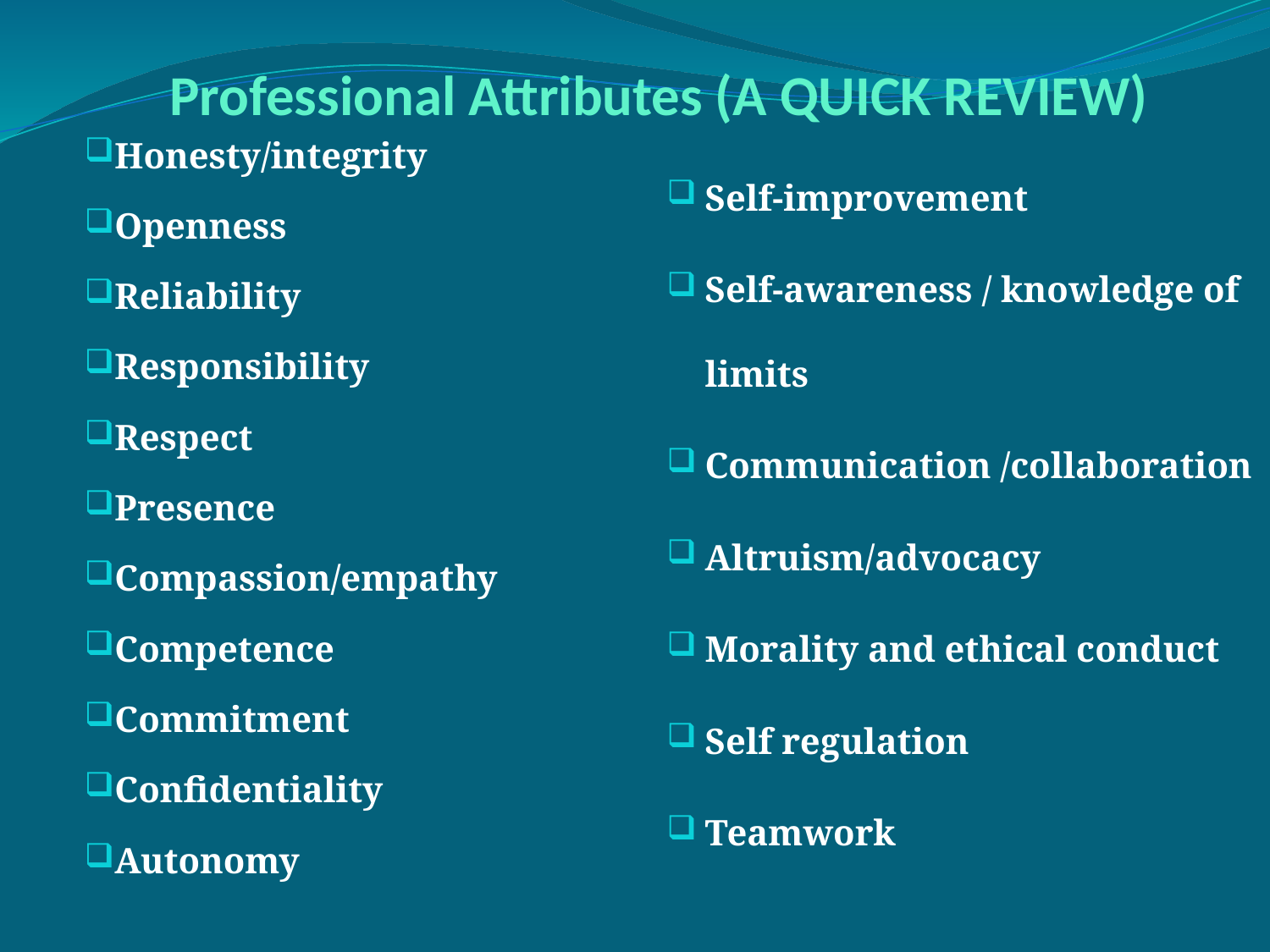

# Professional Attributes (A QUICK REVIEW)
Honesty/integrity
Openness
Reliability
Responsibility
Respect
Presence
Compassion/empathy
Competence
Commitment
Confidentiality
Autonomy

Self-improvement
Self-awareness / knowledge of limits
Communication /collaboration
Altruism/advocacy
Morality and ethical conduct
Self regulation
Teamwork